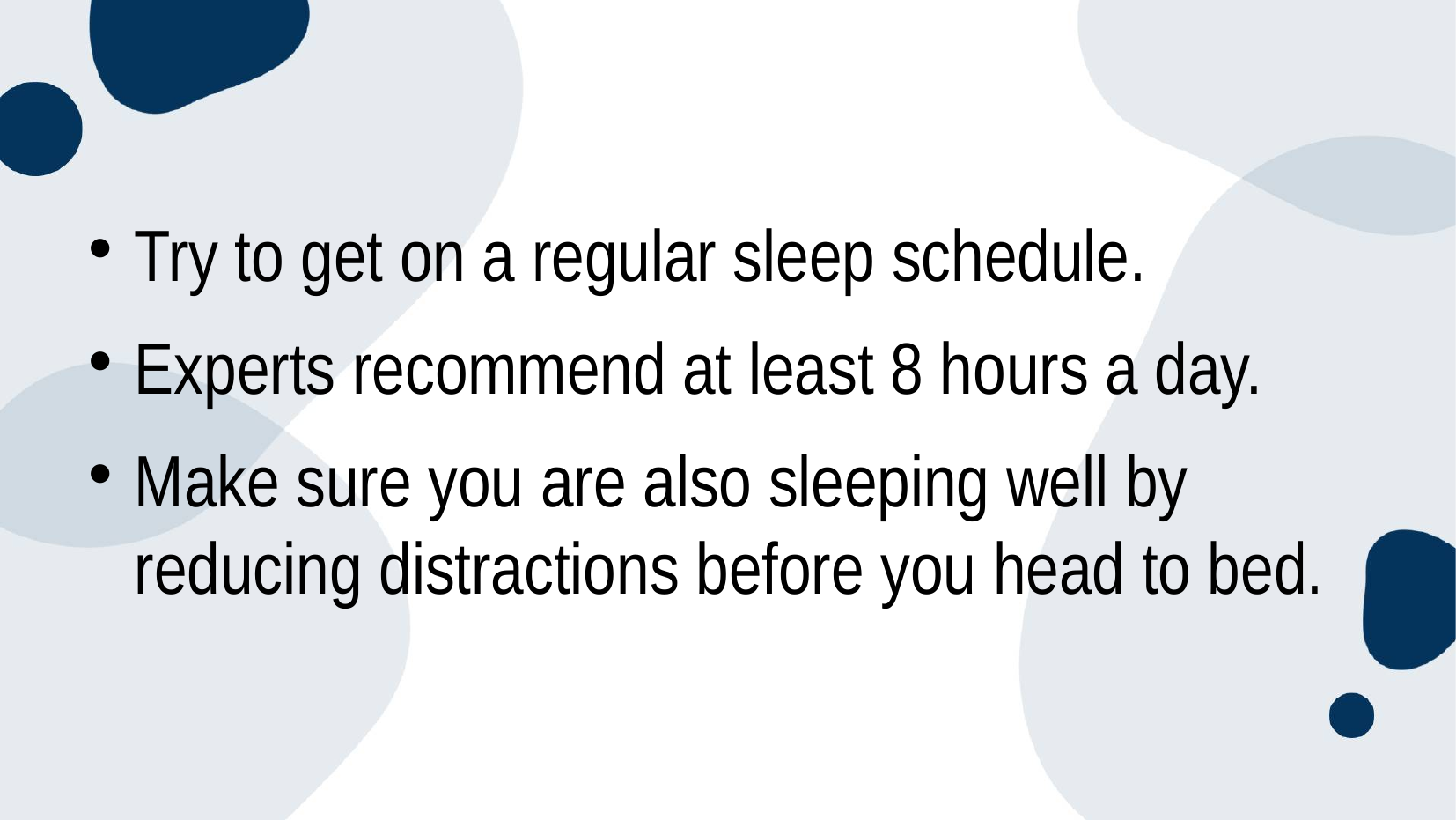

Try to get on a regular sleep schedule.
Experts recommend at least 8 hours a day.
Make sure you are also sleeping well by reducing distractions before you head to bed.